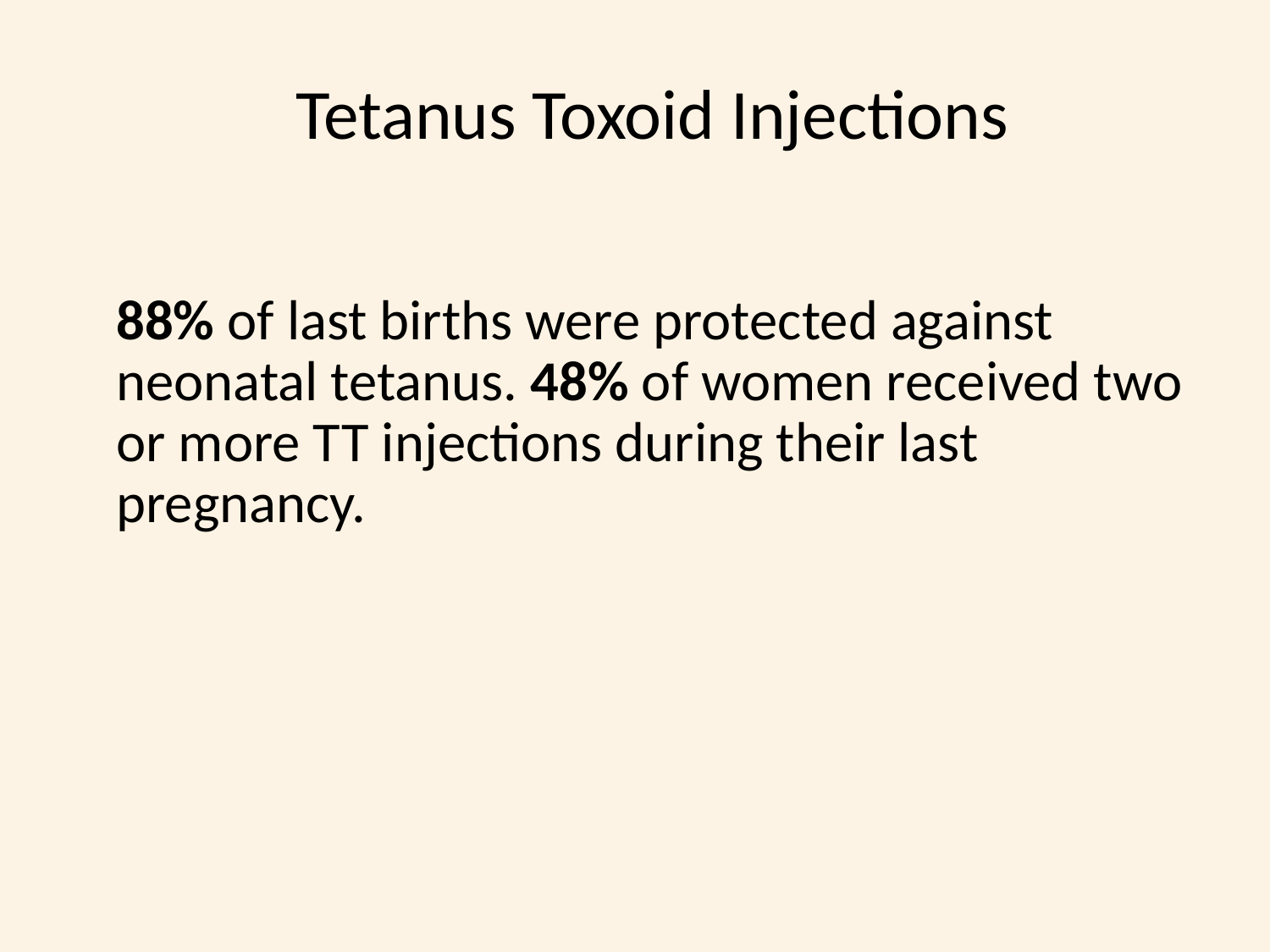

# Tetanus Toxoid Injections
	88% of last births were protected against neonatal tetanus. 48% of women received two or more TT injections during their last pregnancy.